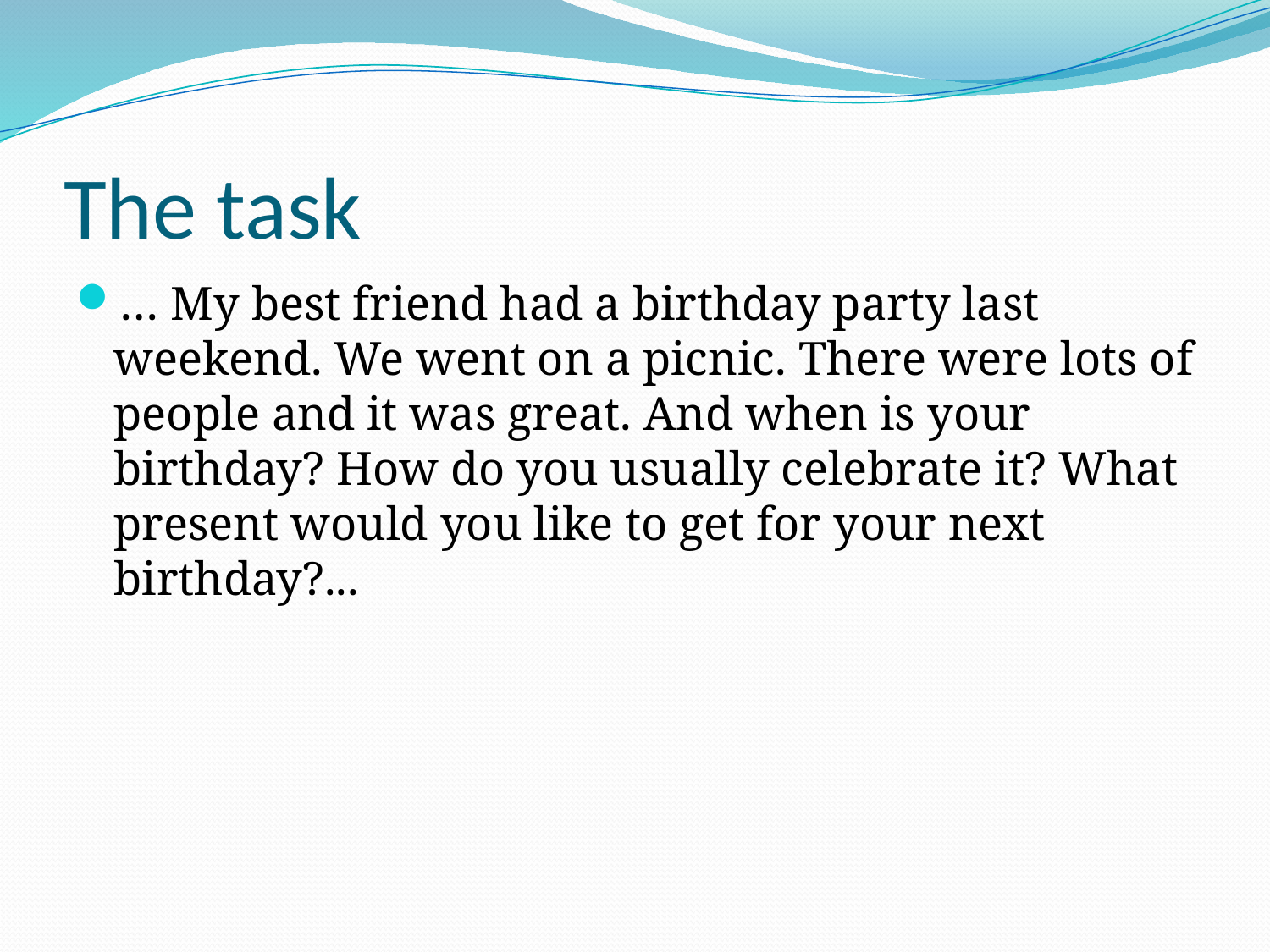

# The task
… My best friend had a birthday party last weekend. We went on a picnic. There were lots of people and it was great. And when is your birthday? How do you usually celebrate it? What present would you like to get for your next birthday?...